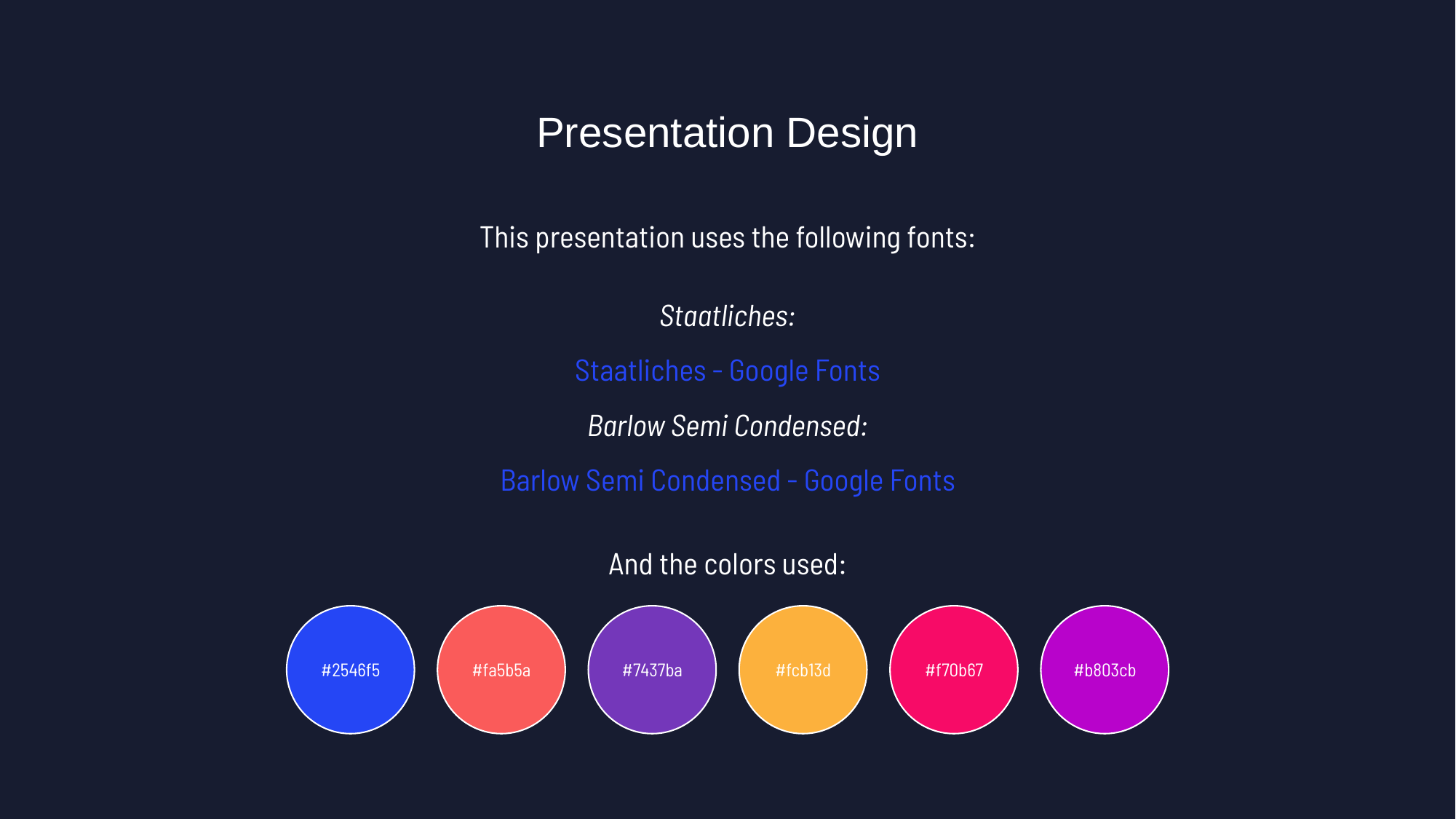

Presentation Design
This presentation uses the following fonts:
Staatliches:
Staatliches - Google Fonts
Barlow Semi Condensed:
Barlow Semi Condensed - Google Fonts
And the colors used:

#2546f5
#fa5b5a
#7437ba
#fcb13d
#f70b67
#b803cb